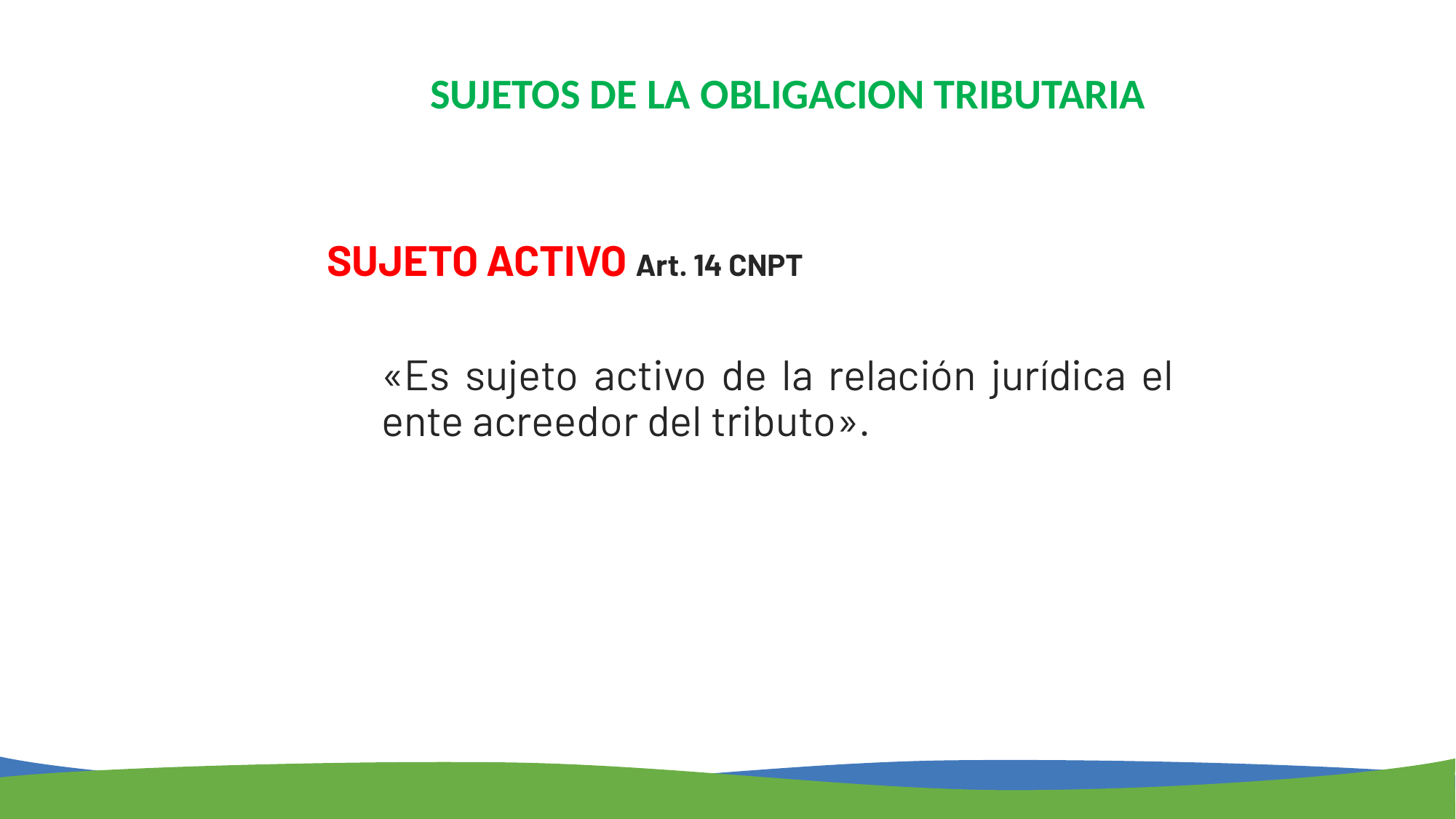

SUJETOS DE LA OBLIGACION TRIBUTARIA
SUJETO ACTIVO Art. 14 CNPT

«Es sujeto activo de la relación jurídica el ente acreedor del tributo».